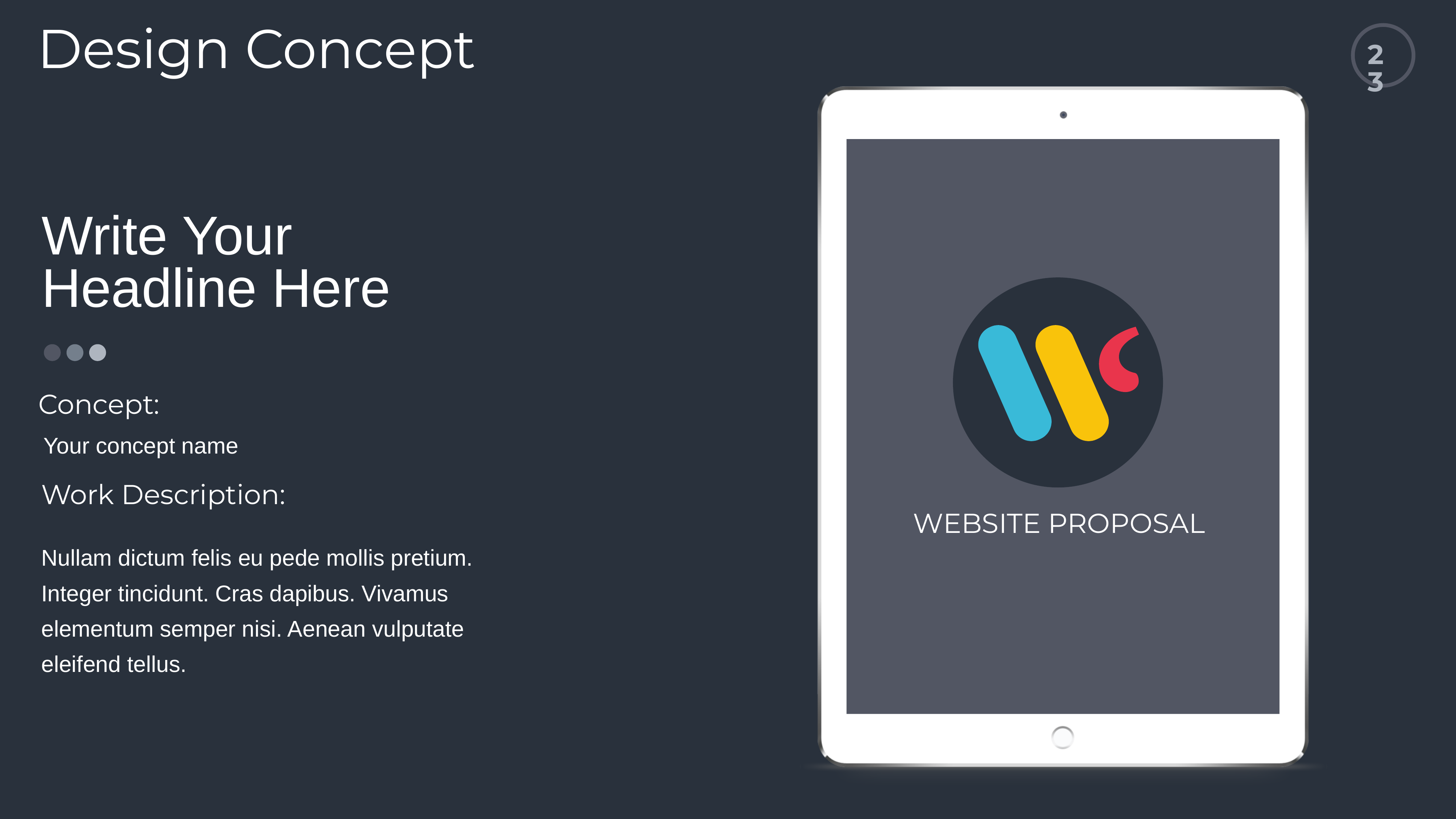

Design Concept
23

Write Your Headline Here

Concept:
Your concept name
Work Description:
website proposal
Nullam dictum felis eu pede mollis pretium. Integer tincidunt. Cras dapibus. Vivamus elementum semper nisi. Aenean vulputate eleifend tellus.